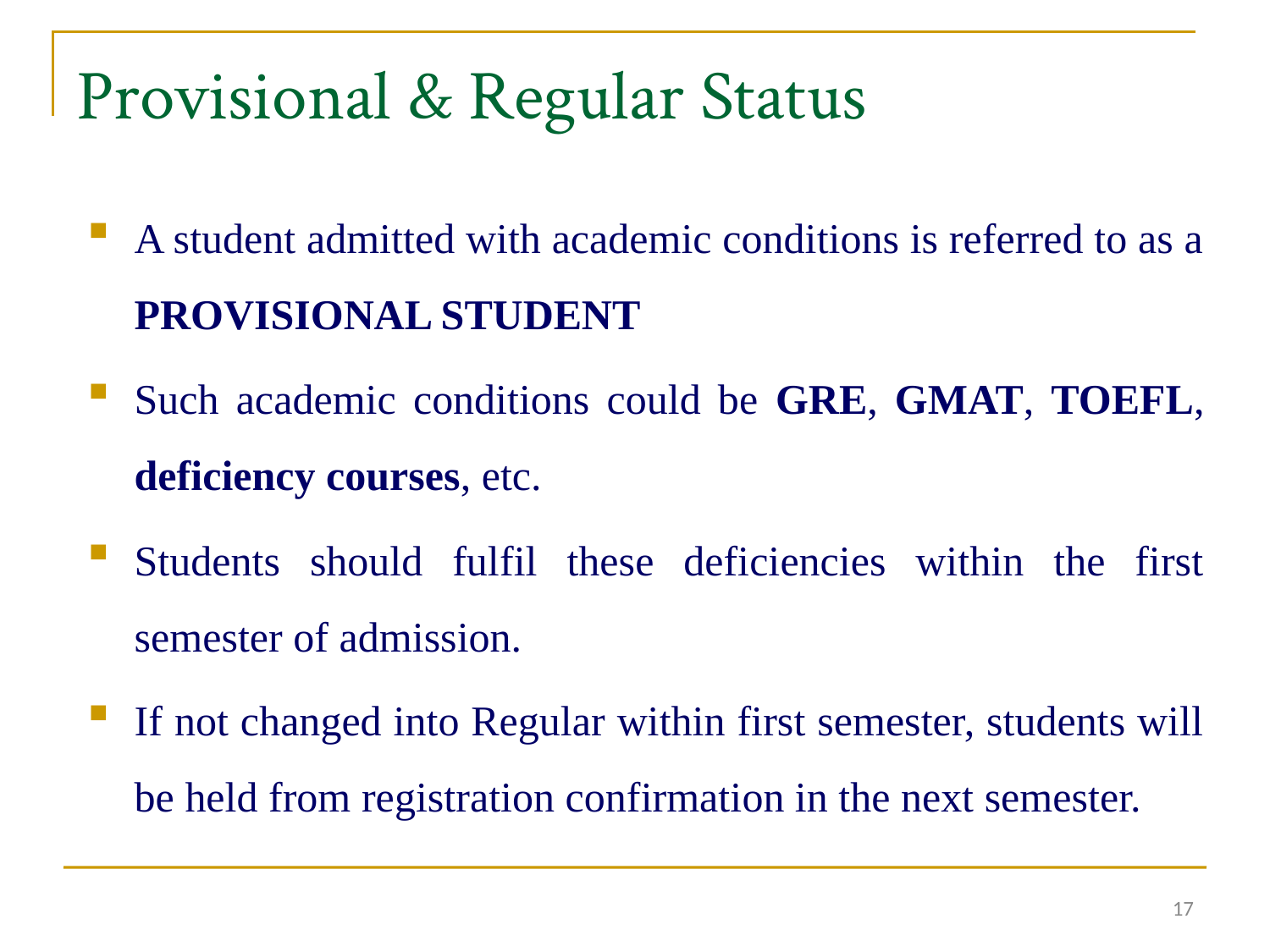

Provisional & Regular Status
A student admitted with academic conditions is referred to as a PROVISIONAL STUDENT
Such academic conditions could be GRE, GMAT, TOEFL, deficiency courses, etc.
Students should fulfil these deficiencies within the first semester of admission.
If not changed into Regular within first semester, students will be held from registration confirmation in the next semester.

17